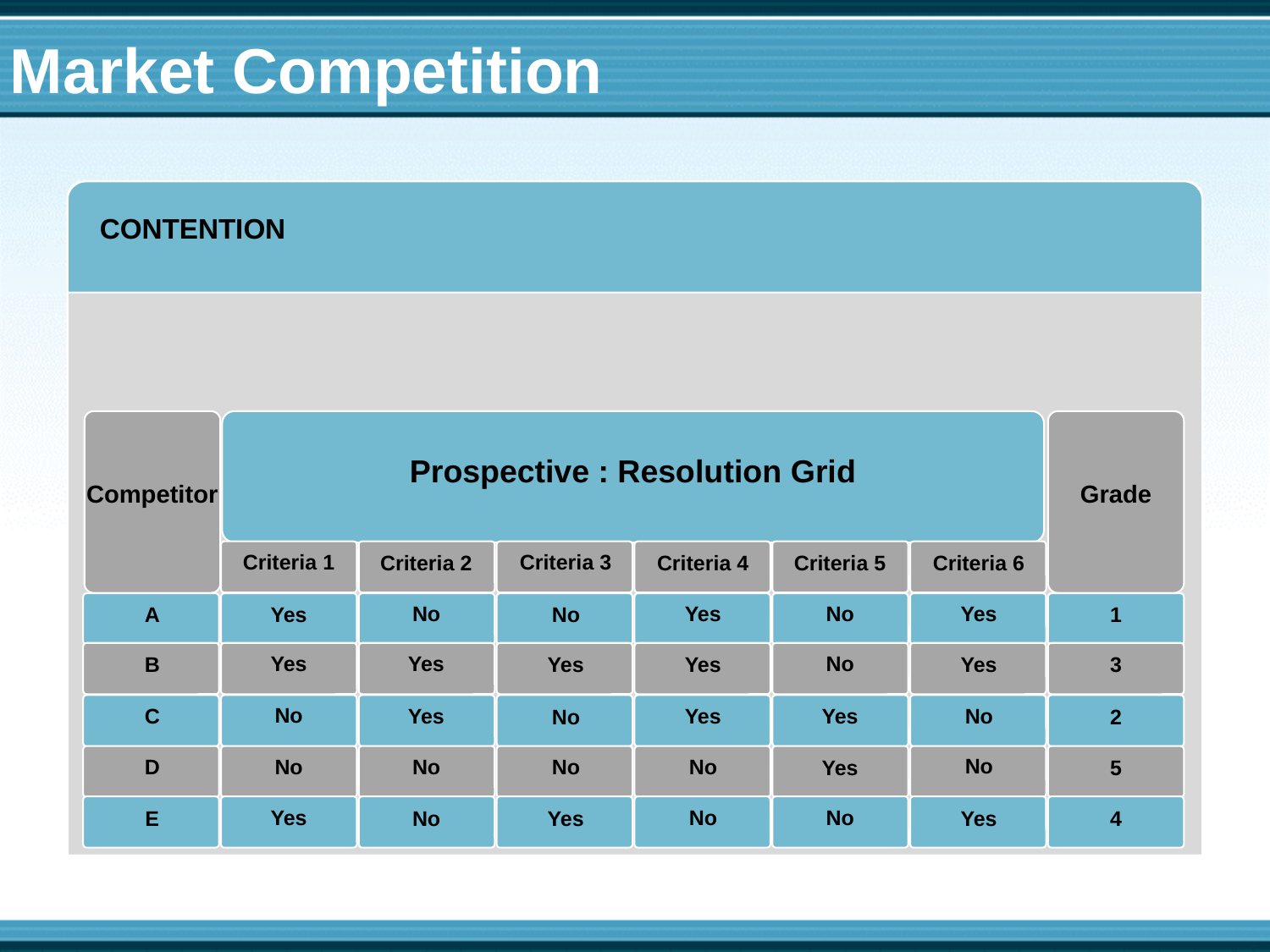

Market Competition

CONTENTION
Prospective : Resolution Grid
Competitor
Grade
Criteria 1
Criteria 3
Criteria 4
Criteria 2
Criteria 5
Criteria 6
No
Yes
No
Yes
1
No
A
Yes
No
Yes
Yes
Yes
B
Yes
Yes
3
No
No
Yes
C
Yes
Yes
2
No
No
No
No
No
D
No
Yes
5
No
No
Yes
4
E
Yes
No
Yes